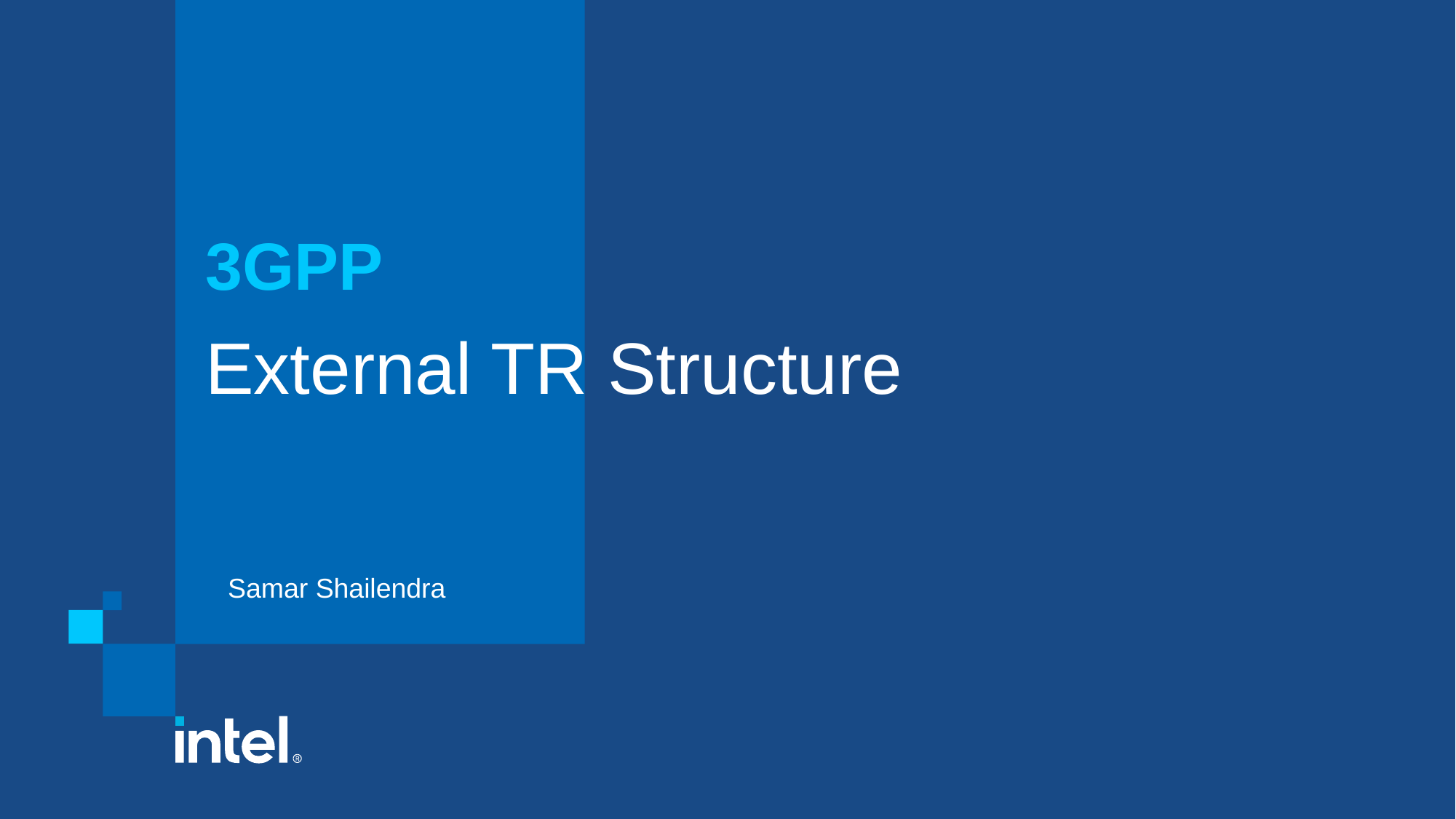

3GPP
# External TR Structure
Samar Shailendra